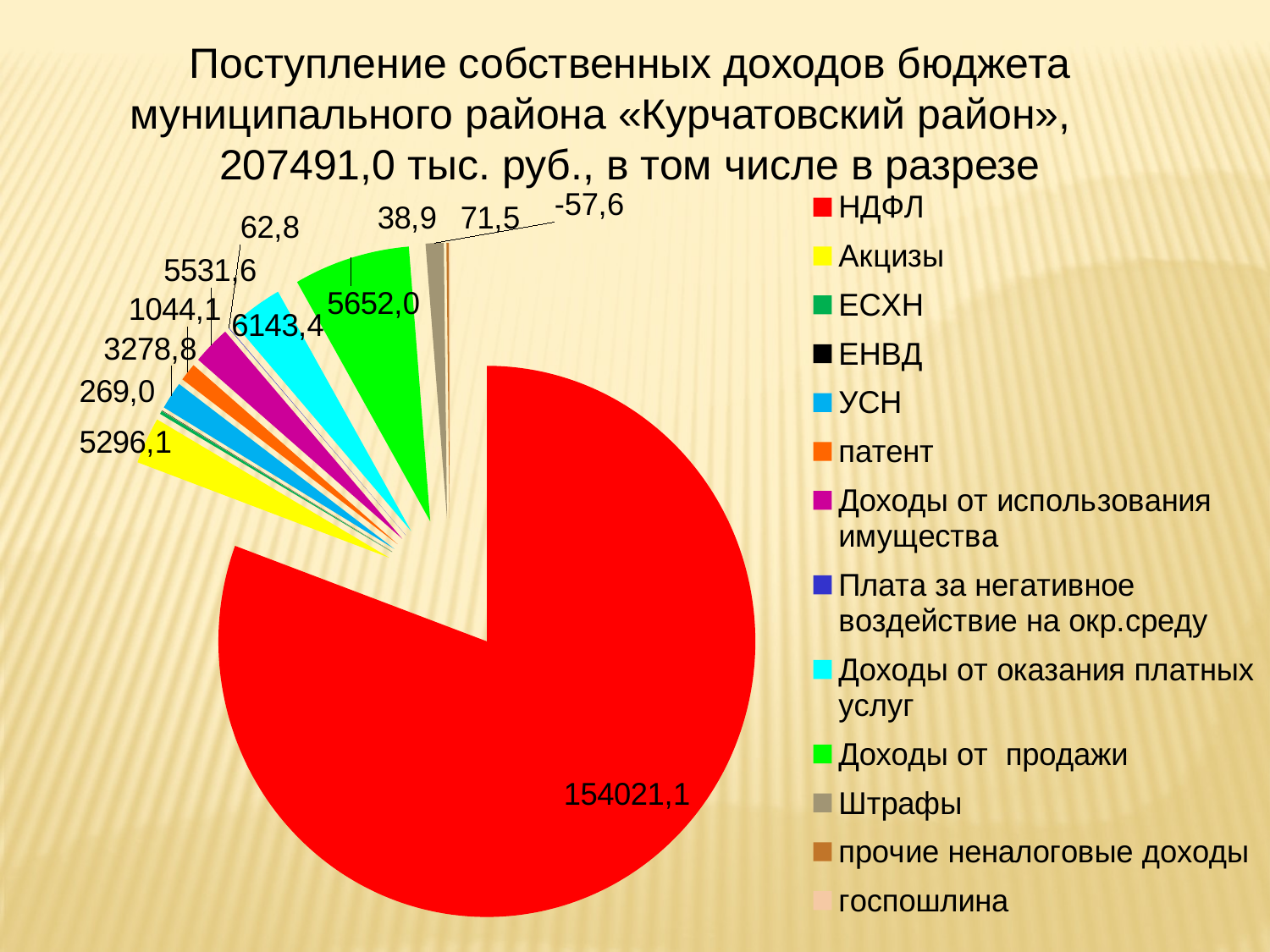

Поступление собственных доходов бюджета муниципального района «Курчатовский район»,      207491,0 тыс. руб., в том числе в разрезе

### Chart

| Category | Столбец2 |
|---|---|
| НДФЛ | 151581.2 |
| Акцизы | 5142.9 |
| ЕСХН | 348.5 |
| ЕНВД | -35.6 |
| УСН | 3055.0 |
| патент | 1978.0 |
| Доходы от использования имущества | 4290.1 |
| Плата за негативное воздействие на окр.среду | 53.9 |
| Доходы от оказания платных услуг | 5973.6 |
| Доходы от  продажи | 13134.2 |
| Штрафы | 2038.3 |
| прочие неналоговые доходы | -275.7 |
| госпошлина | 77.7 |